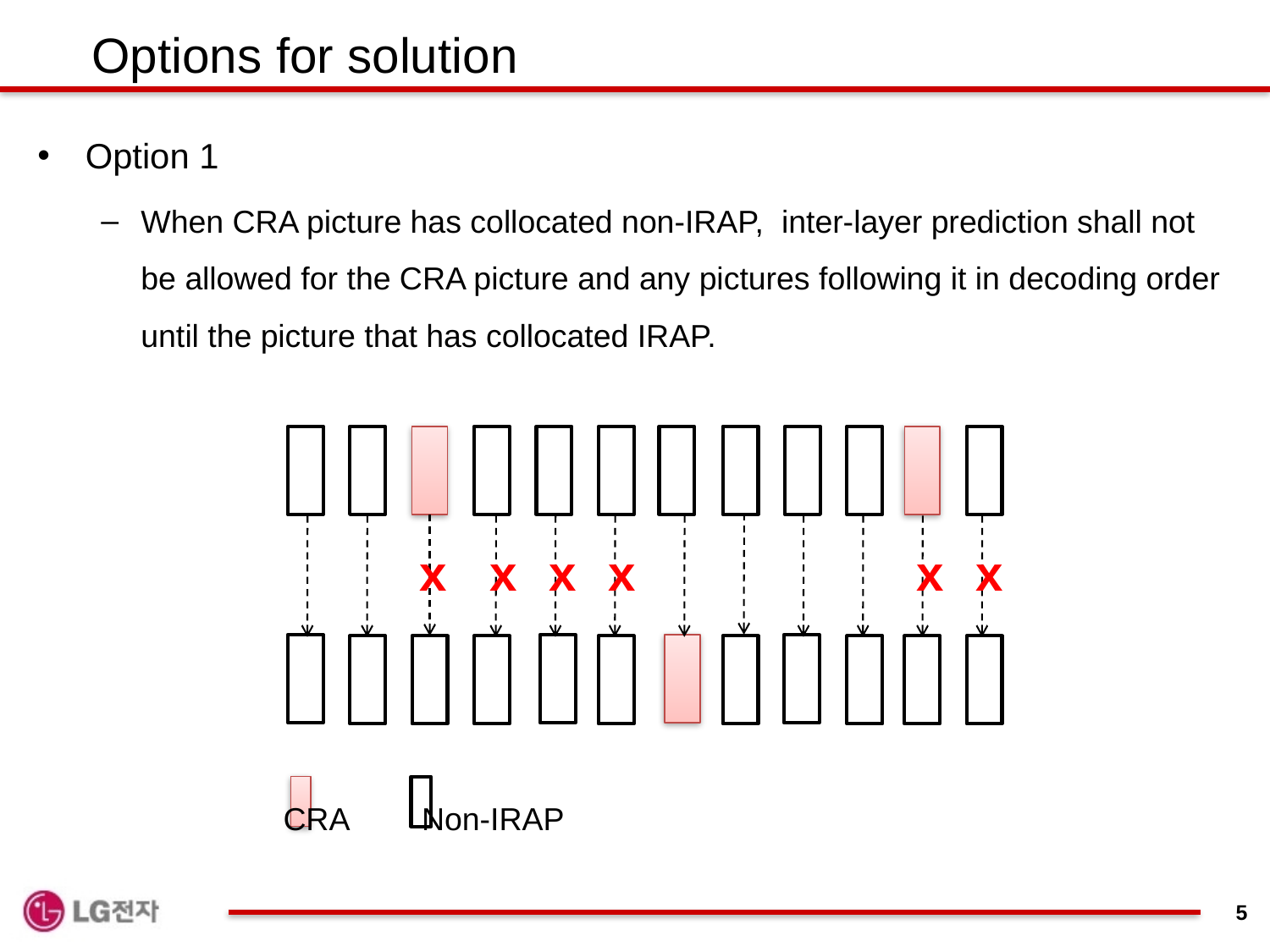

# Options for solution
Option 1
When CRA picture has collocated non-IRAP,  inter-layer prediction shall not be allowed for the CRA picture and any pictures following it in decoding order until the picture that has collocated IRAP.

x
x
x
x
x
x

CRA
Non-IRAP

5